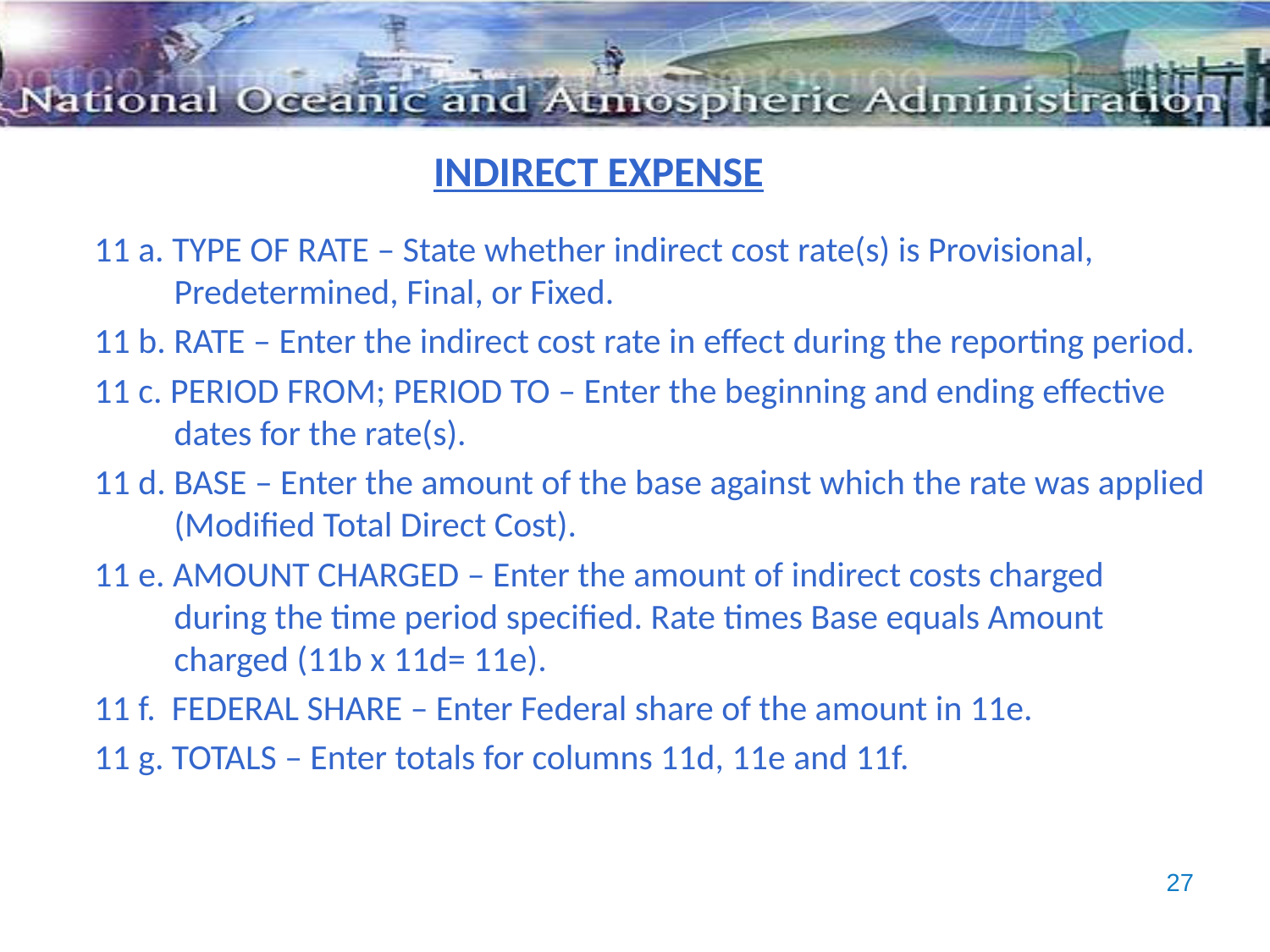

INDIRECT EXPENSE
11 a. TYPE OF RATE – State whether indirect cost rate(s) is Provisional,
    Predetermined, Final, or Fixed.
11 b. RATE – Enter the indirect cost rate in effect during the reporting period.
11 c. PERIOD FROM; PERIOD TO – Enter the beginning and ending effective
    dates for the rate(s).
11 d. BASE – Enter the amount of the base against which the rate was applied
    (Modified Total Direct Cost).
11 e. AMOUNT CHARGED – Enter the amount of indirect costs charged
    during the time period specified. Rate times Base equals Amount
    charged (11b x 11d= 11e).
11 f.  FEDERAL SHARE – Enter Federal share of the amount in 11e.
11 g. TOTALS – Enter totals for columns 11d, 11e and 11f.
27